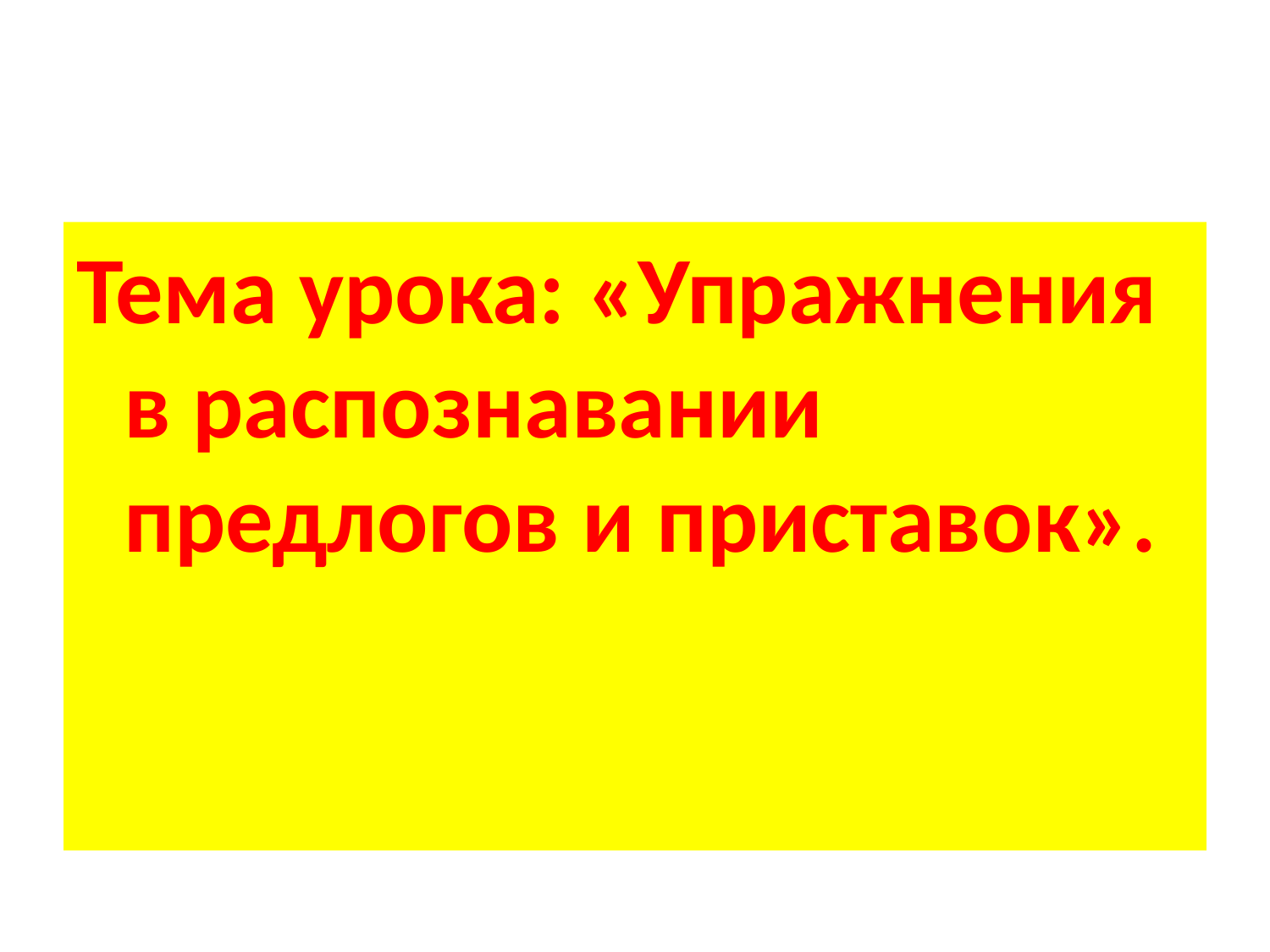

#
Тема урока: «Упражнения  в распознавании предлогов и приставок».